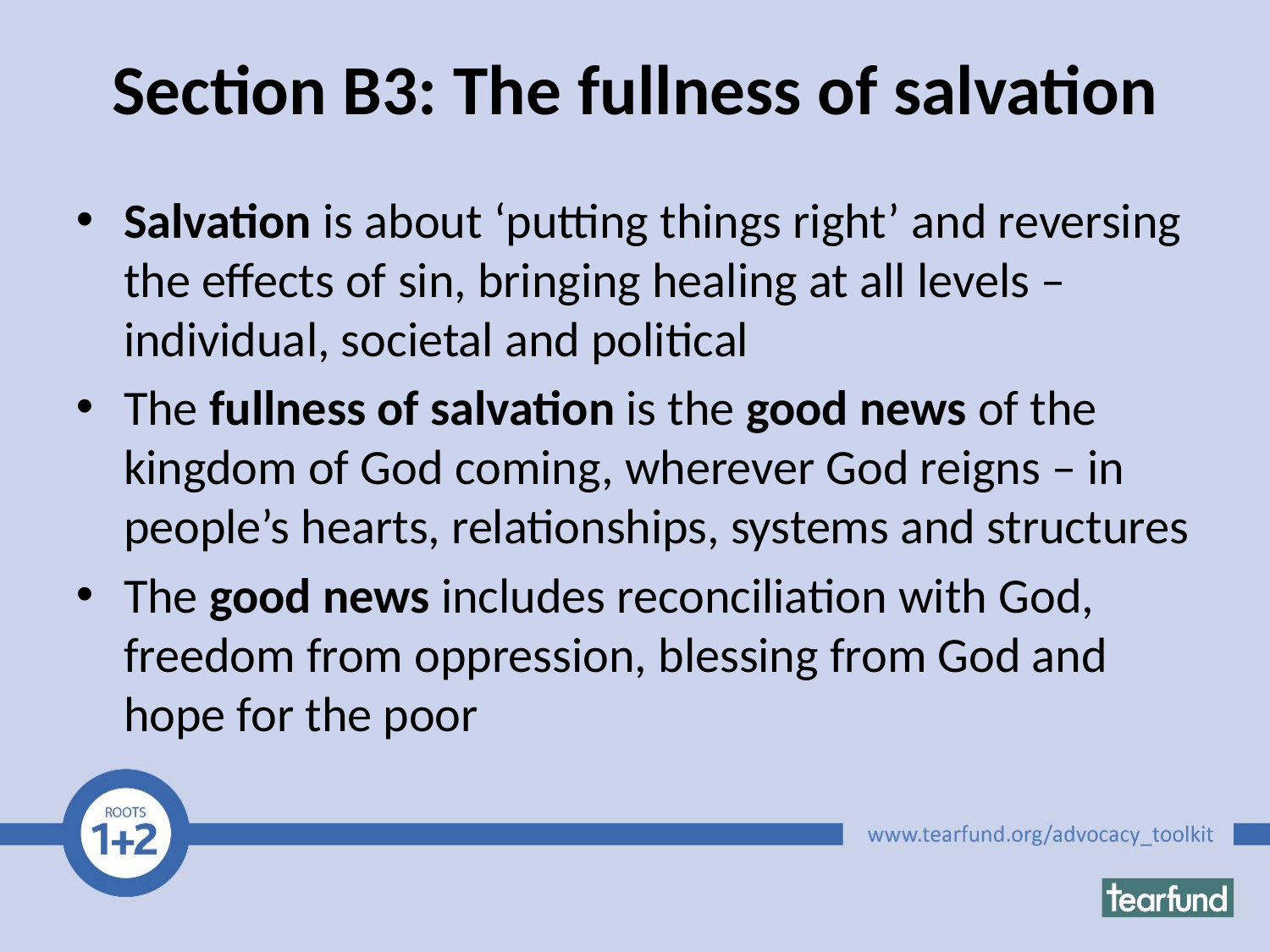

# Section B3: The fullness of salvation
Salvation is about ‘putting things right’ and reversing the effects of sin, bringing healing at all levels – individual, societal and political
The fullness of salvation is the good news of the kingdom of God coming, wherever God reigns – in people’s hearts, relationships, systems and structures
The good news includes reconciliation with God, freedom from oppression, blessing from God and hope for the poor